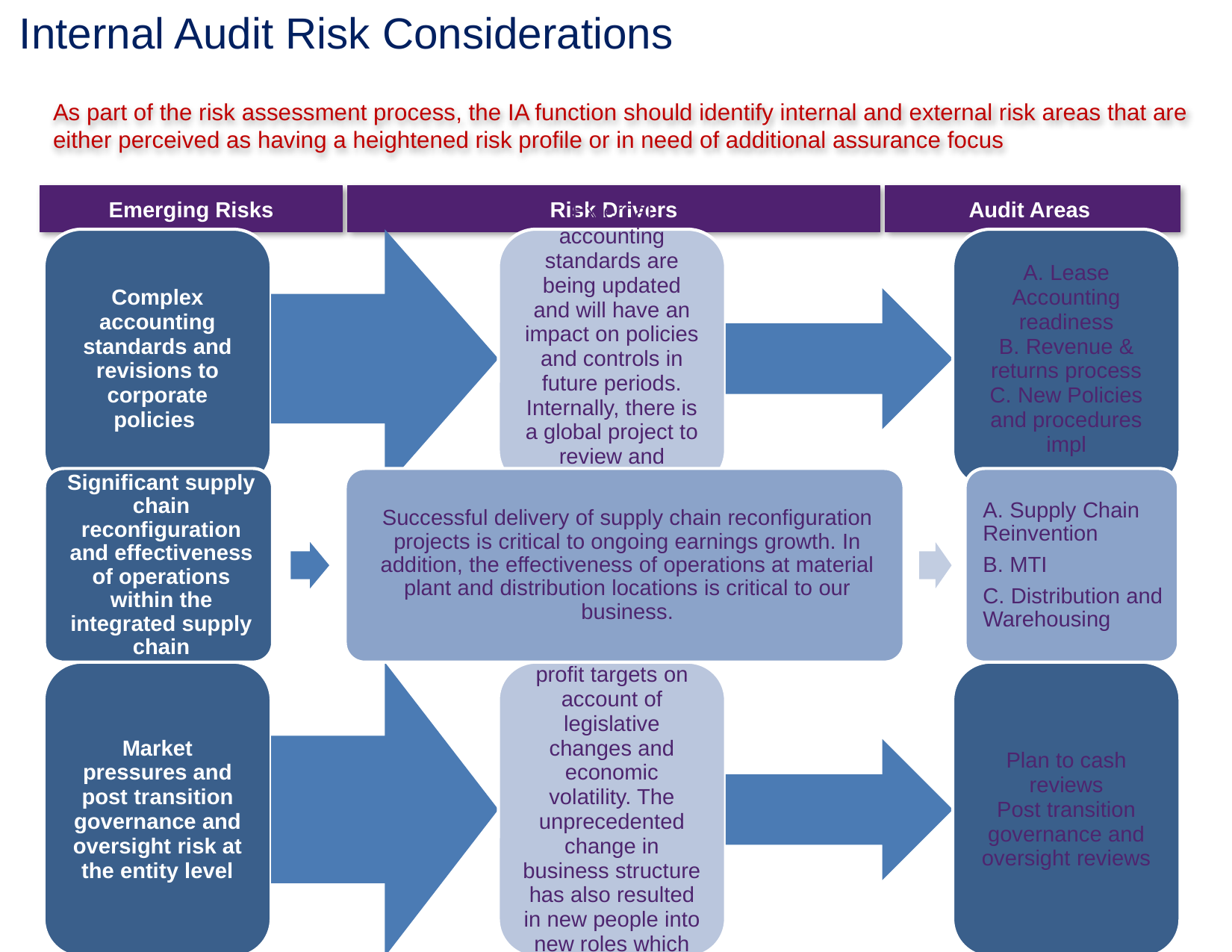

Internal Audit Risk Considerations
As part of the risk assessment process, the IA function should identify internal and external risk areas that are either perceived as having a heightened risk profile or in need of additional assurance focus
Audit Areas
Emerging Risks
Risk Drivers
Complex accounting standards and revisions to corporate policies
External accounting standards are being updated and will have an impact on policies and controls in future periods. Internally, there is a global project to review and revamp all functional policies.
A. Lease Accounting readiness
B. Revenue & returns process
C. New Policies and procedures impl
Significant supply chain reconfiguration and effectiveness of operations within the integrated supply chain

Successful delivery of supply chain reconfiguration projects is critical to ongoing earnings growth. In addition, the effectiveness of operations at material plant and distribution locations is critical to our business.

A. Supply Chain Reinvention
B. MTI
C. Distribution and Warehousing
Market pressures and post transition governance and oversight risk at the entity level
Plan to cash reviews
Post transition governance and oversight reviews